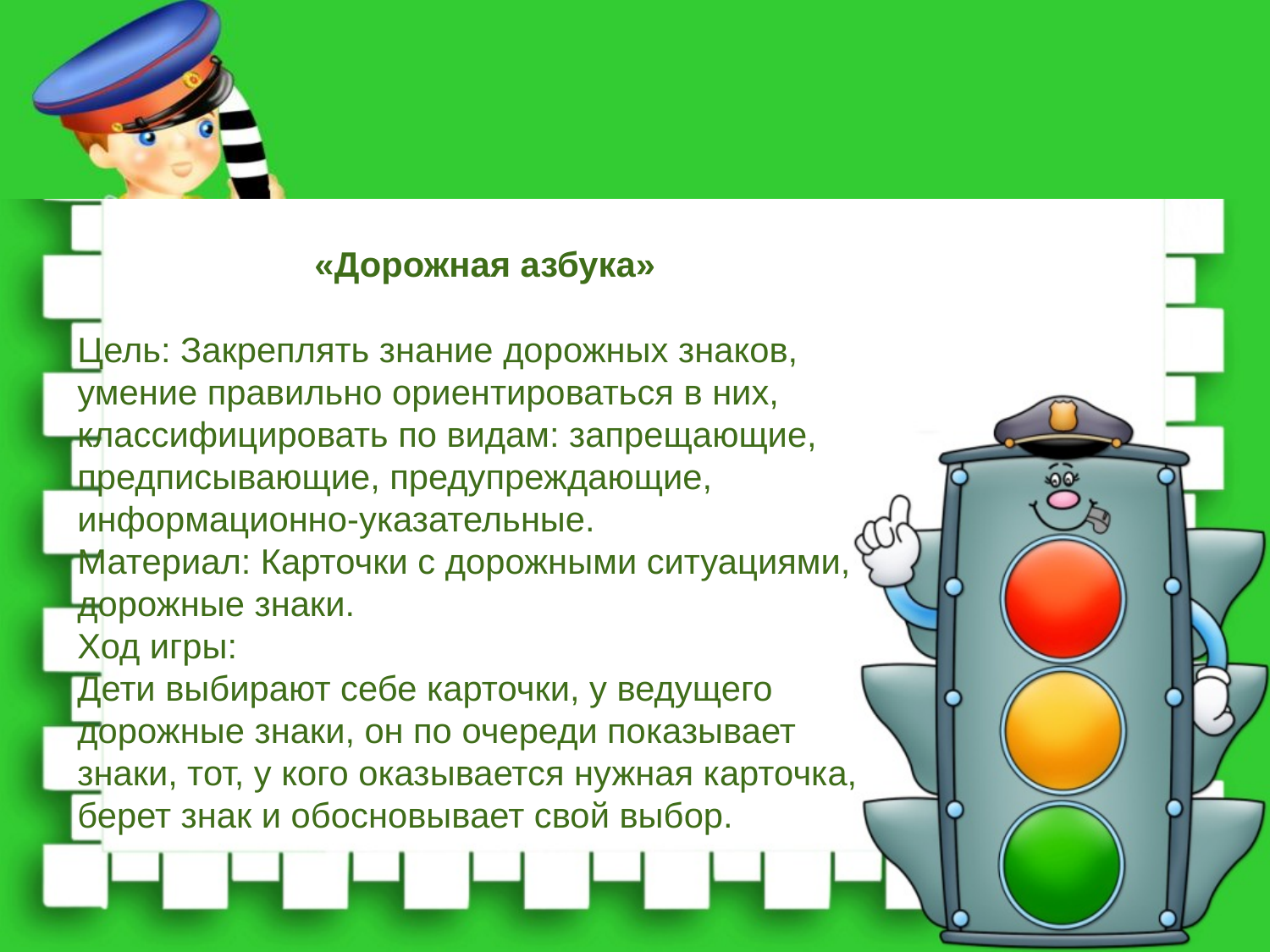

«Дорожная азбука»

Цель: Закреплять знание дорожных знаков, умение правильно ориентироваться в них, классифицировать по видам: запрещающие, предписывающие, предупреждающие, информационно-указательные.
Материал: Карточки с дорожными ситуациями, дорожные знаки.
Ход игры:
Дети выбирают себе карточки, у ведущего дорожные знаки, он по очереди показывает знаки, тот, у кого оказывается нужная карточка, берет знак и обосновывает свой выбор.